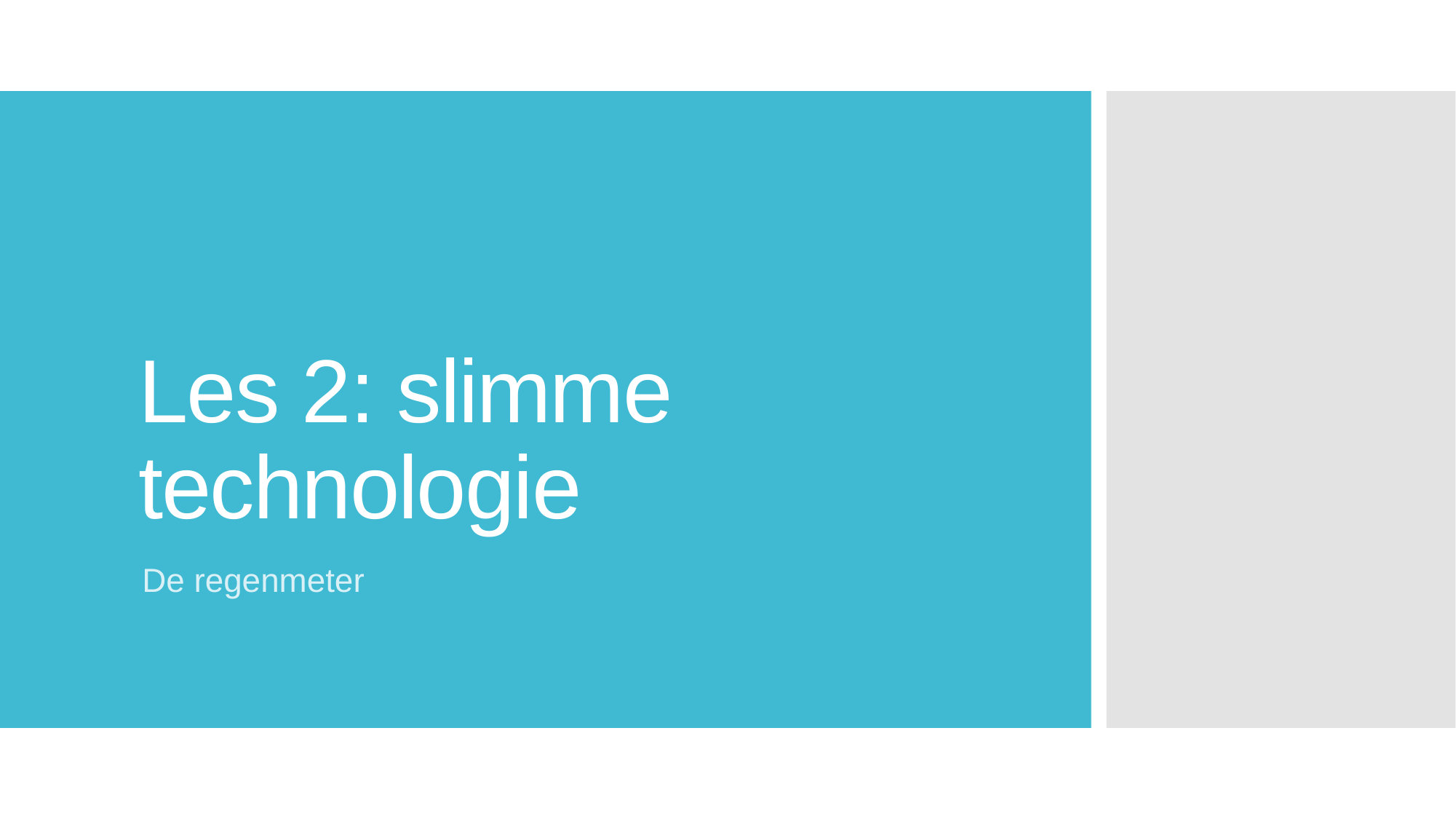

# Les 2: slimme technologie
De regenmeter